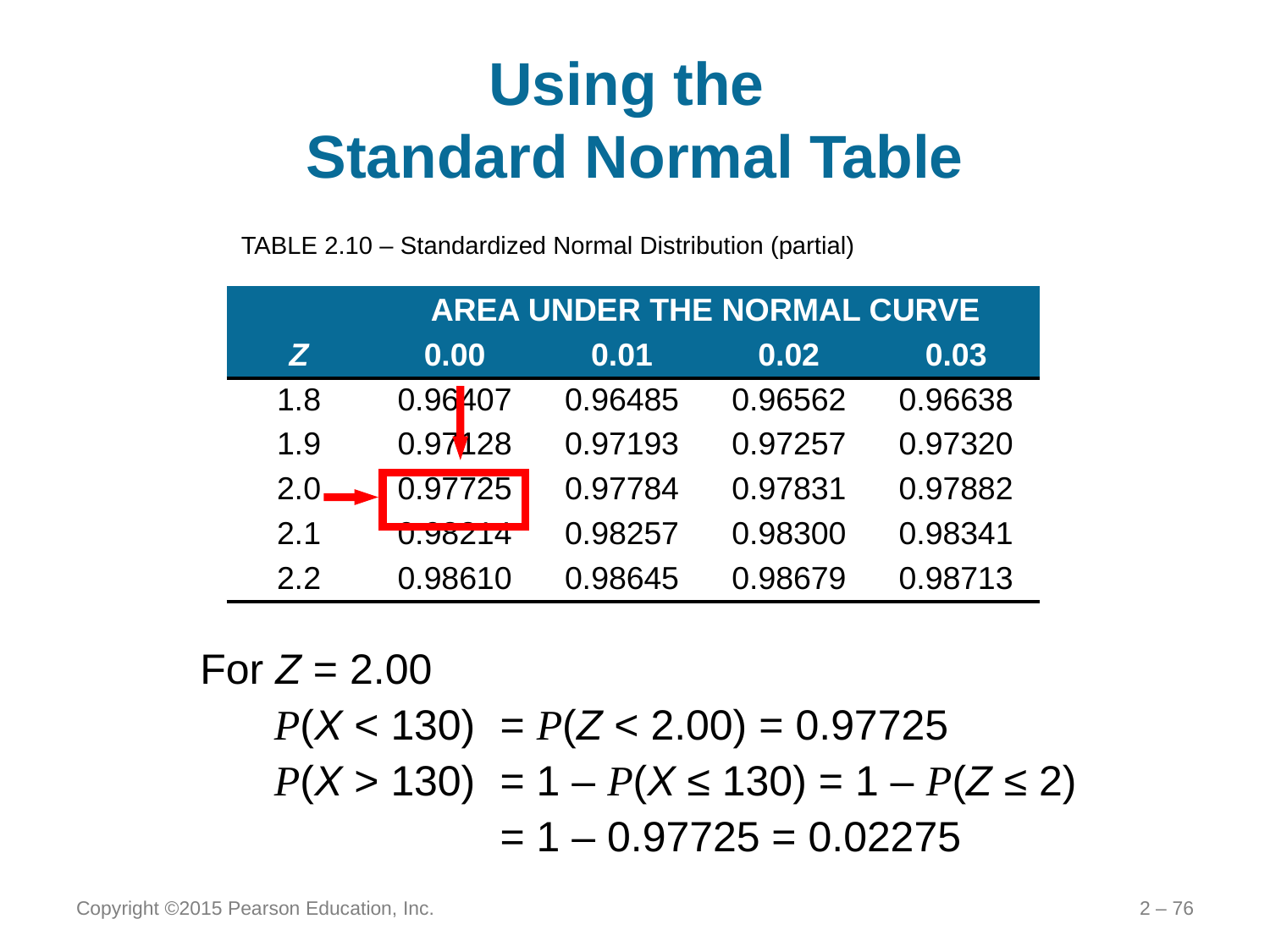

# Using the Standard Normal Table
TABLE 2.10 – Standardized Normal Distribution (partial)
|  | AREA UNDER THE NORMAL CURVE |  |  |  |
| --- | --- | --- | --- | --- |
| Z | 0.00 | 0.01 | 0.02 | 0.03 |
| 1.8 | 0.96407 | 0.96485 | 0.96562 | 0.96638 |
| 1.9 | 0.97128 | 0.97193 | 0.97257 | 0.97320 |
| 2.0 | 0.97725 | 0.97784 | 0.97831 | 0.97882 |
| 2.1 | 0.98214 | 0.98257 | 0.98300 | 0.98341 |
| 2.2 | 0.98610 | 0.98645 | 0.98679 | 0.98713 |

For Z = 2.00
	P(X < 130)	= P(Z < 2.00) = 0.97725
	P(X > 130)	= 1 – P(X ≤ 130) = 1 – P(Z ≤ 2)
		= 1 – 0.97725 = 0.02275
Copyright ©2015 Pearson Education, Inc.
2 – 76